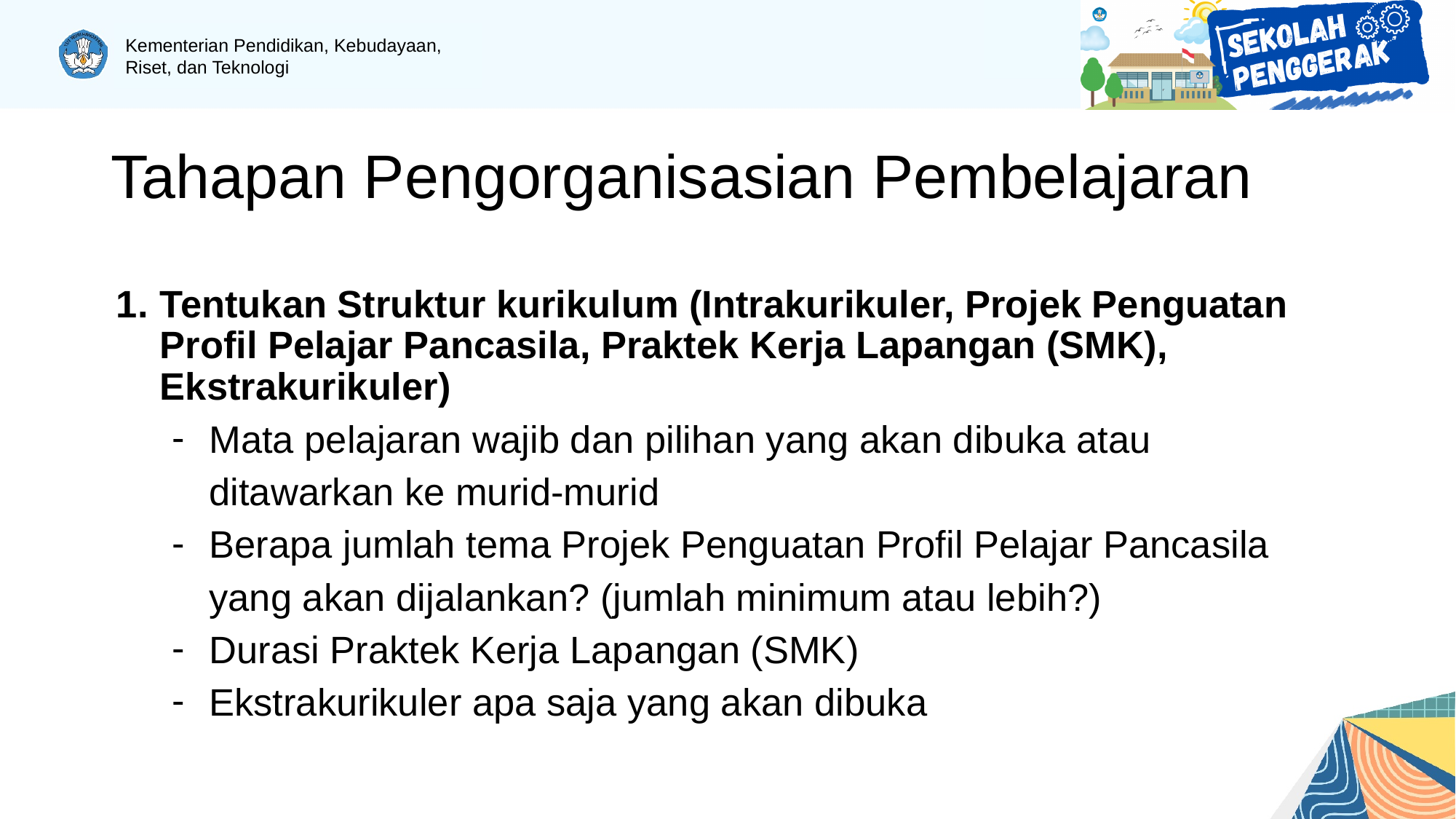

# Tahapan Pengorganisasian Pembelajaran
Tentukan Struktur kurikulum (Intrakurikuler, Projek Penguatan Profil Pelajar Pancasila, Praktek Kerja Lapangan (SMK), Ekstrakurikuler)
Mata pelajaran wajib dan pilihan yang akan dibuka atau ditawarkan ke murid-murid
Berapa jumlah tema Projek Penguatan Profil Pelajar Pancasila yang akan dijalankan? (jumlah minimum atau lebih?)
Durasi Praktek Kerja Lapangan (SMK)
Ekstrakurikuler apa saja yang akan dibuka